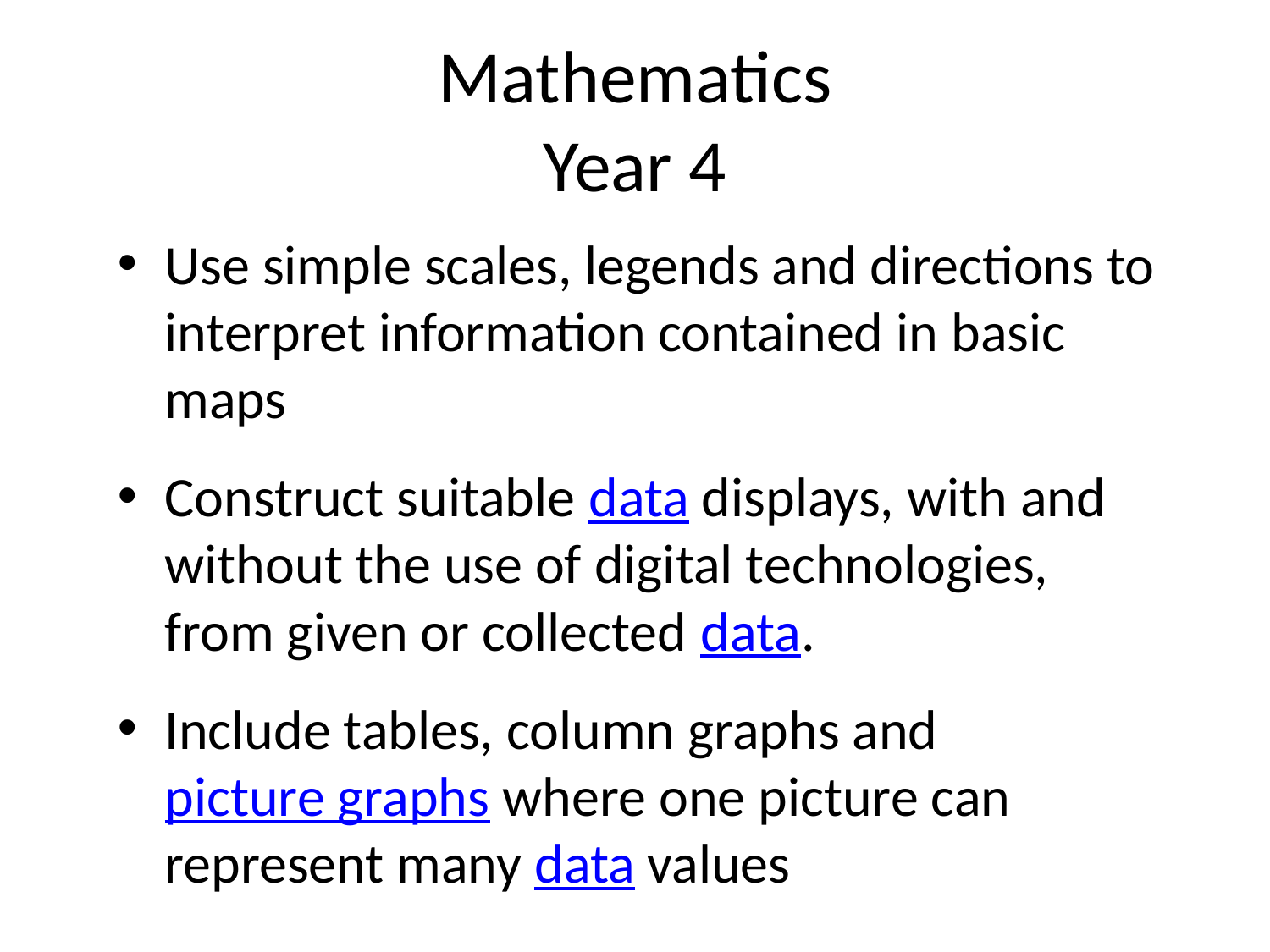

# Mathematics Year 4
Use simple scales, legends and directions to interpret information contained in basic maps
Construct suitable data displays, with and without the use of digital technologies, from given or collected data.
Include tables, column graphs and picture graphs where one picture can represent many data values